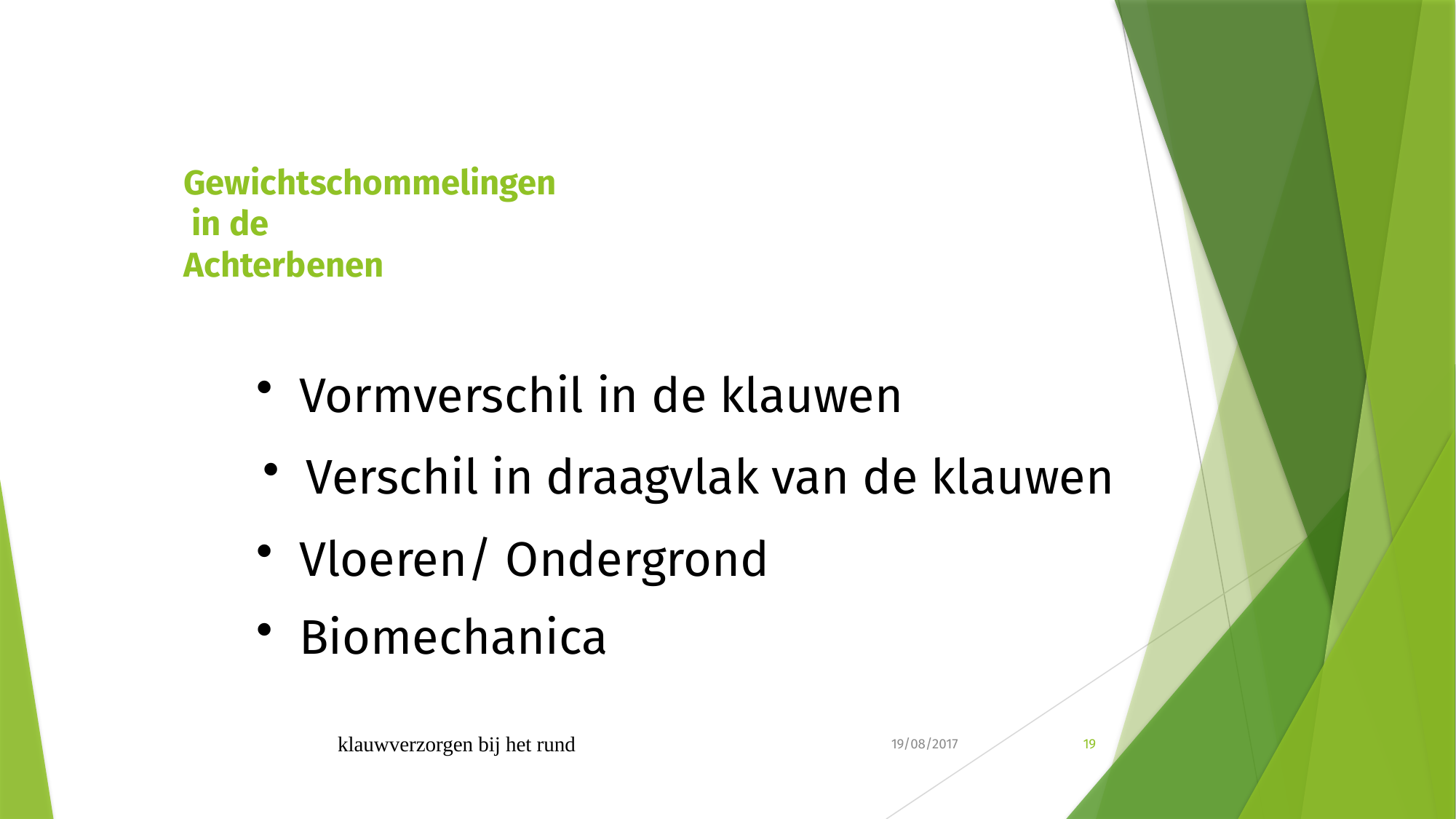

# Gewichtschommelingen in de Achterbenen

  Vormverschil in de klauwen
  Verschil in draagvlak van de klauwen
  Vloeren/ Ondergrond
  Biomechanica
klauwverzorgen bij het rund
19/08/2017
19